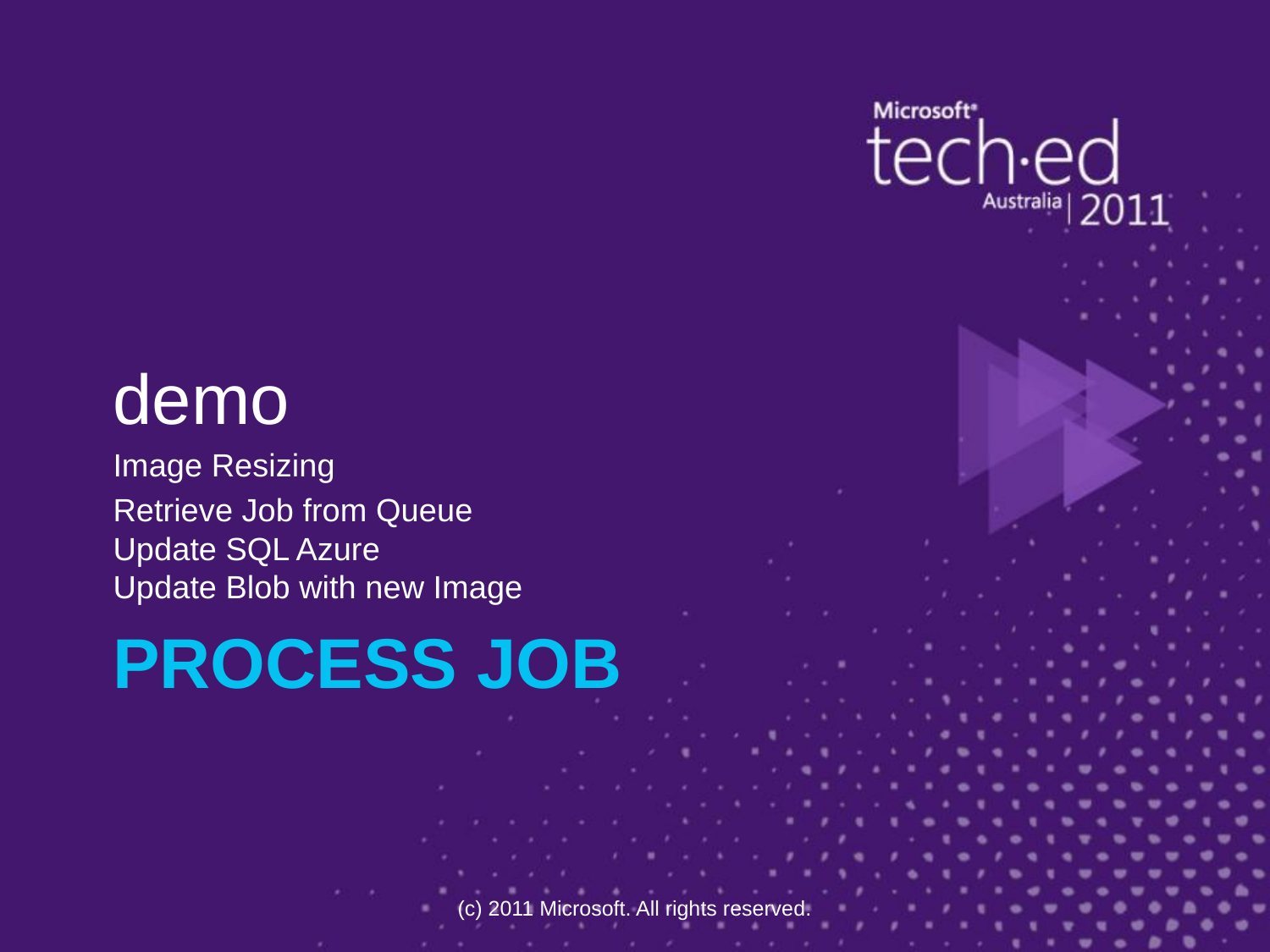

demo
Image Resizing
Retrieve Job from Queue
Update SQL Azure
Update Blob with new Image
# Process Job

(c) 2011 Microsoft. All rights reserved.